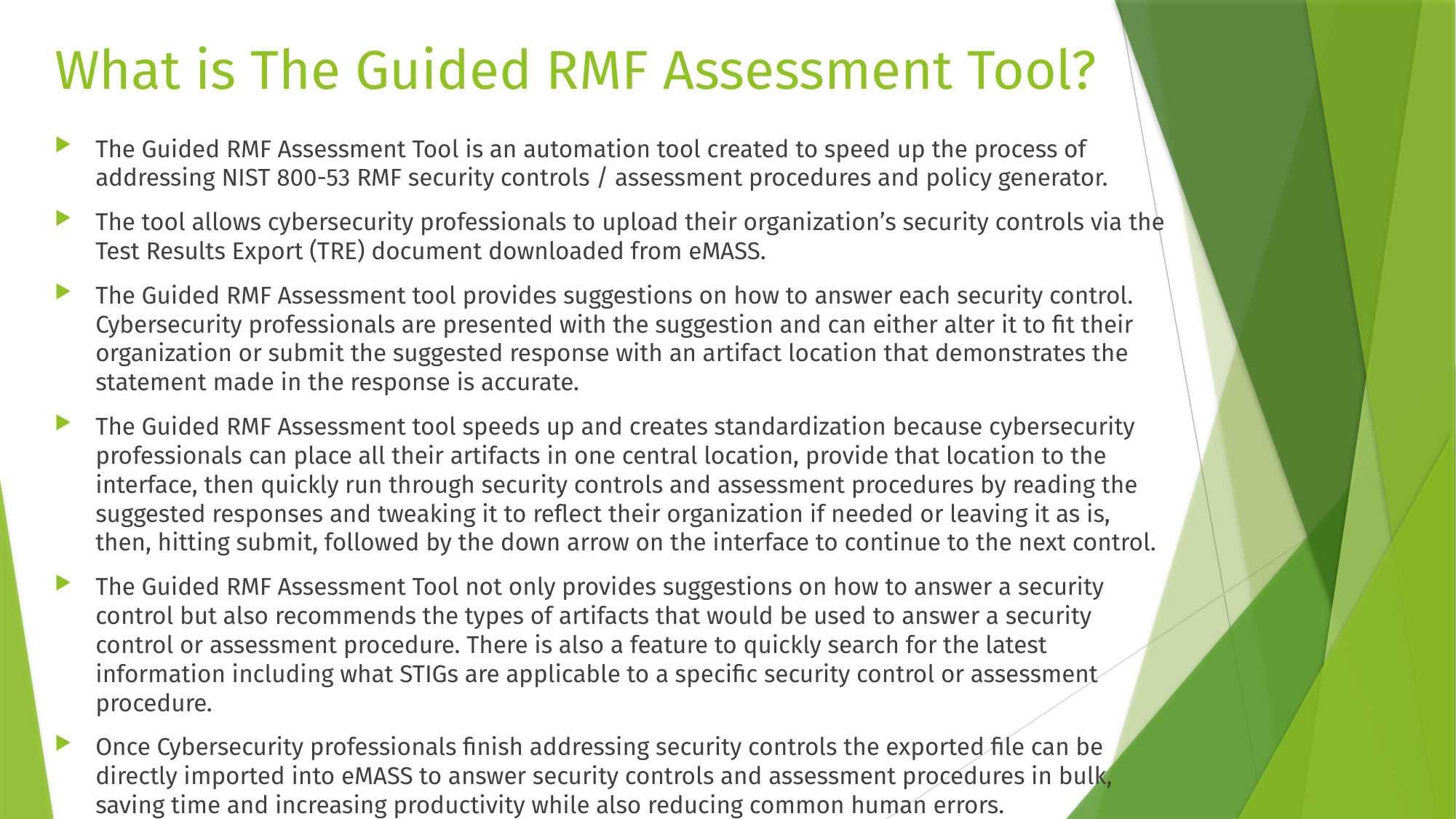

# What is The Guided RMF Assessment Tool?
The Guided RMF Assessment Tool is an automation tool created to speed up the process of addressing NIST 800-53 RMF security controls / assessment procedures and policy generator.
The tool allows cybersecurity professionals to upload their organization’s security controls via the Test Results Export (TRE) document downloaded from eMASS.
The Guided RMF Assessment tool provides suggestions on how to answer each security control. Cybersecurity professionals are presented with the suggestion and can either alter it to fit their organization or submit the suggested response with an artifact location that demonstrates the statement made in the response is accurate.
The Guided RMF Assessment tool speeds up and creates standardization because cybersecurity professionals can place all their artifacts in one central location, provide that location to the interface, then quickly run through security controls and assessment procedures by reading the suggested responses and tweaking it to reflect their organization if needed or leaving it as is, then, hitting submit, followed by the down arrow on the interface to continue to the next control.
The Guided RMF Assessment Tool not only provides suggestions on how to answer a security control but also recommends the types of artifacts that would be used to answer a security control or assessment procedure. There is also a feature to quickly search for the latest information including what STIGs are applicable to a specific security control or assessment procedure.
Once Cybersecurity professionals finish addressing security controls the exported file can be directly imported into eMASS to answer security controls and assessment procedures in bulk, saving time and increasing productivity while also reducing common human errors.